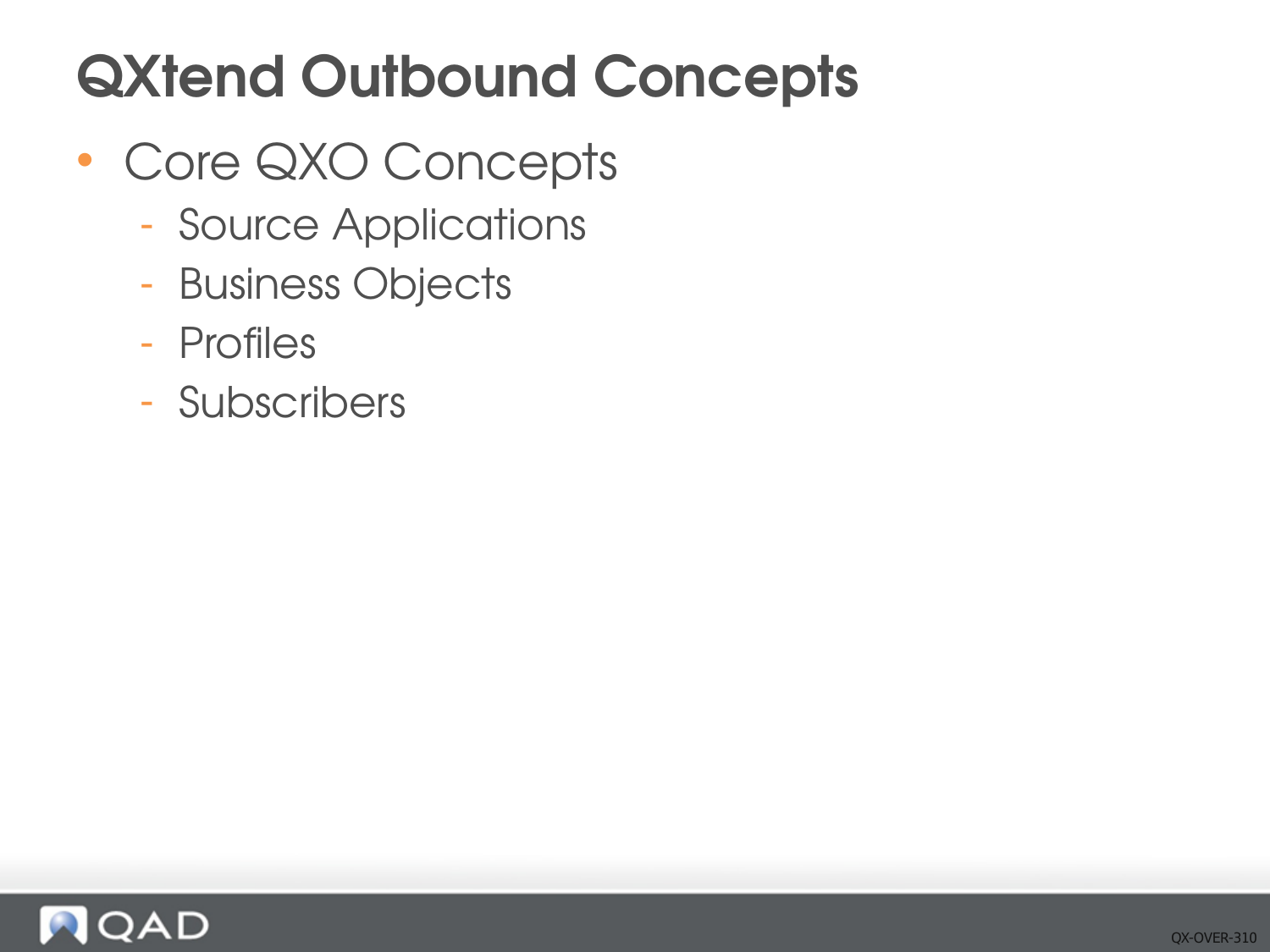

# QXtend Outbound Concepts
Core QXO Concepts
Source Applications
Business Objects
Profiles
Subscribers

QX-OVER-310